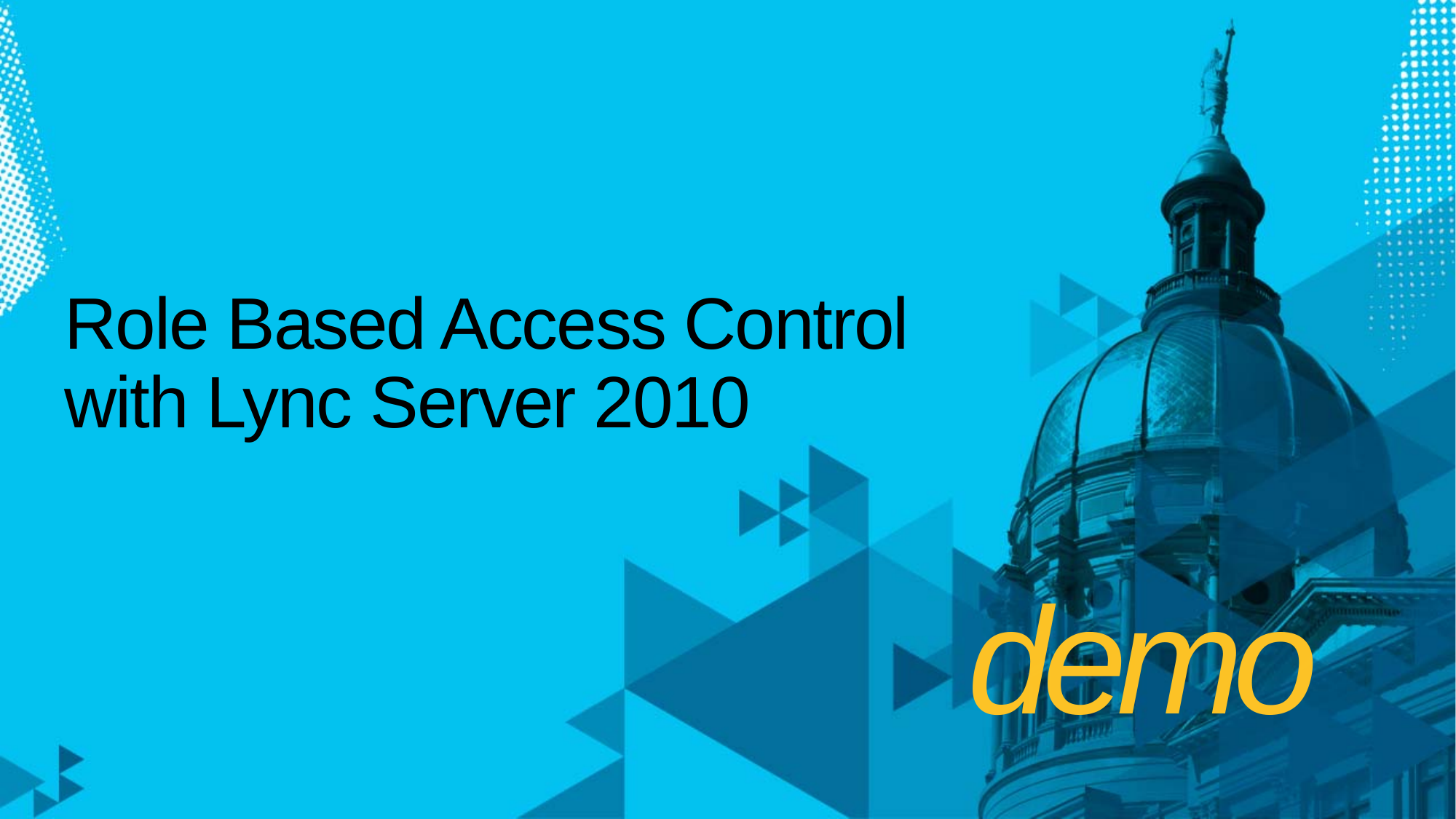

# Role Based Access Control with Lync Server 2010
demo